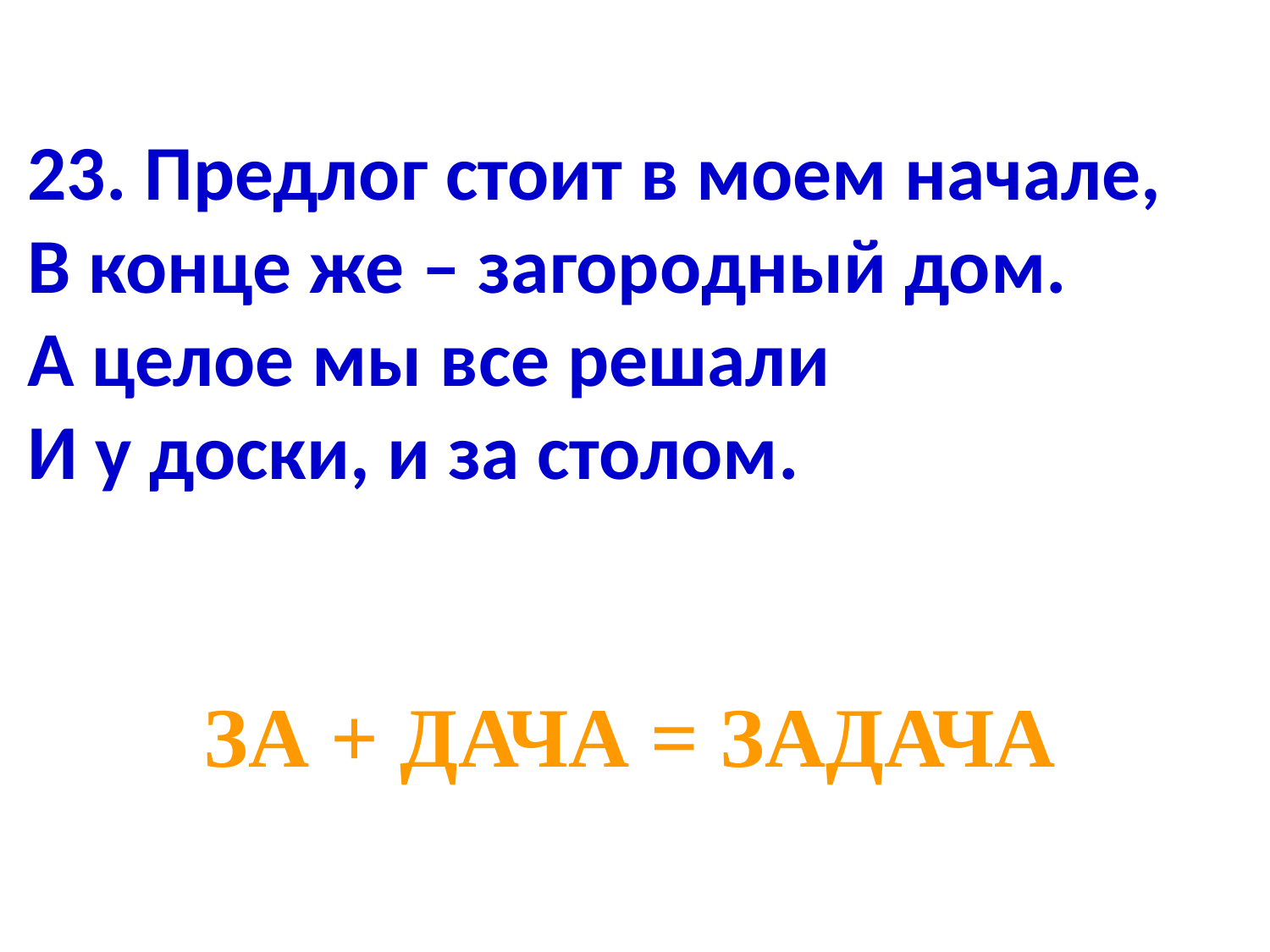

23. Предлог стоит в моем начале,
В конце же – загородный дом.
А целое мы все решали
И у доски, и за столом.
ЗА + ДАЧА = ЗАДАЧА